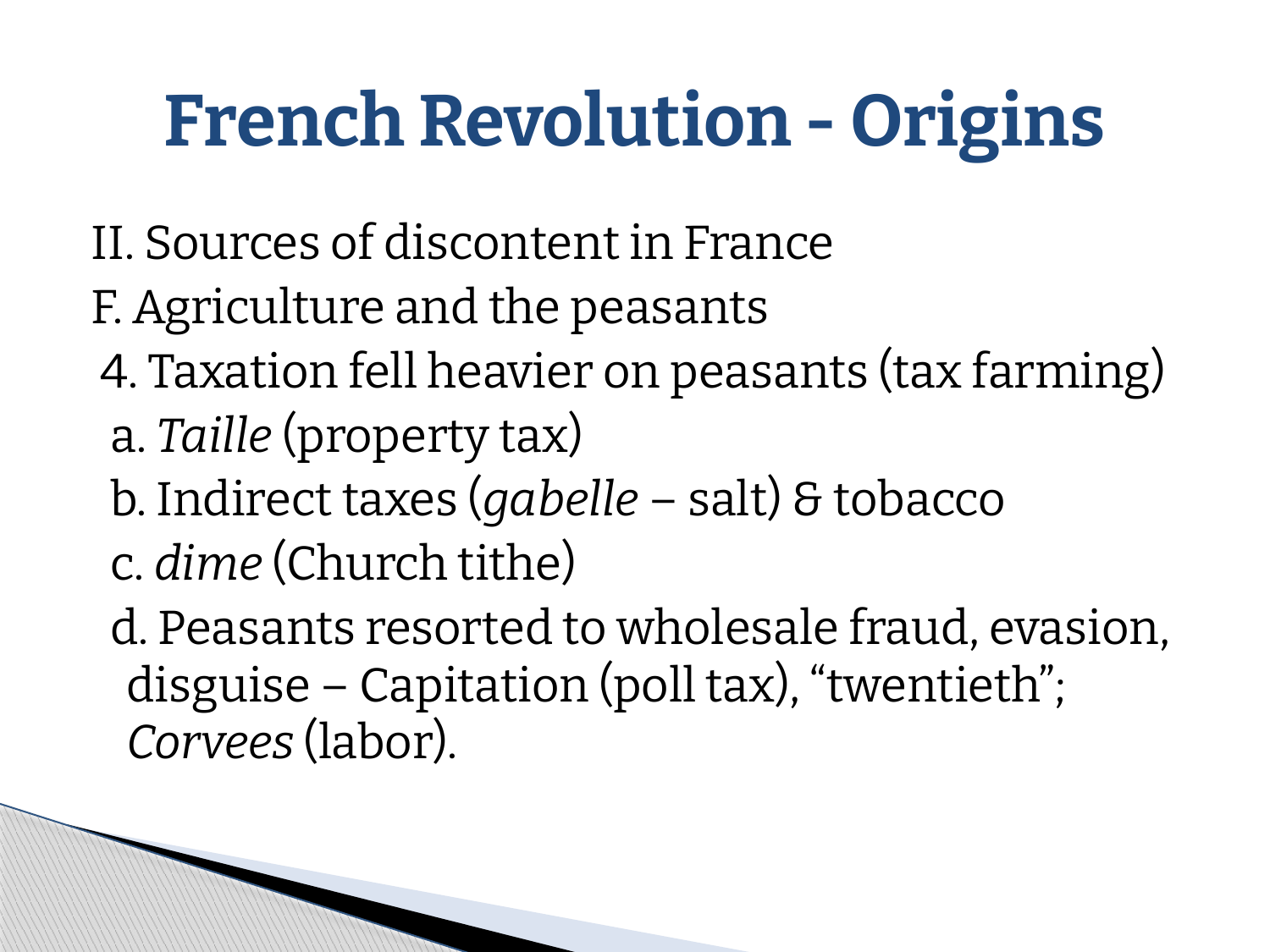

# French Revolution - Origins
II. Sources of discontent in France
F. Agriculture and the peasants
 4. Taxation fell heavier on peasants (tax farming)
  a. Taille (property tax)
  b. Indirect taxes (gabelle – salt) & tobacco
  c. dime (Church tithe)
  d. Peasants resorted to wholesale fraud, evasion, disguise – Capitation (poll tax), “twentieth”; Corvees (labor).